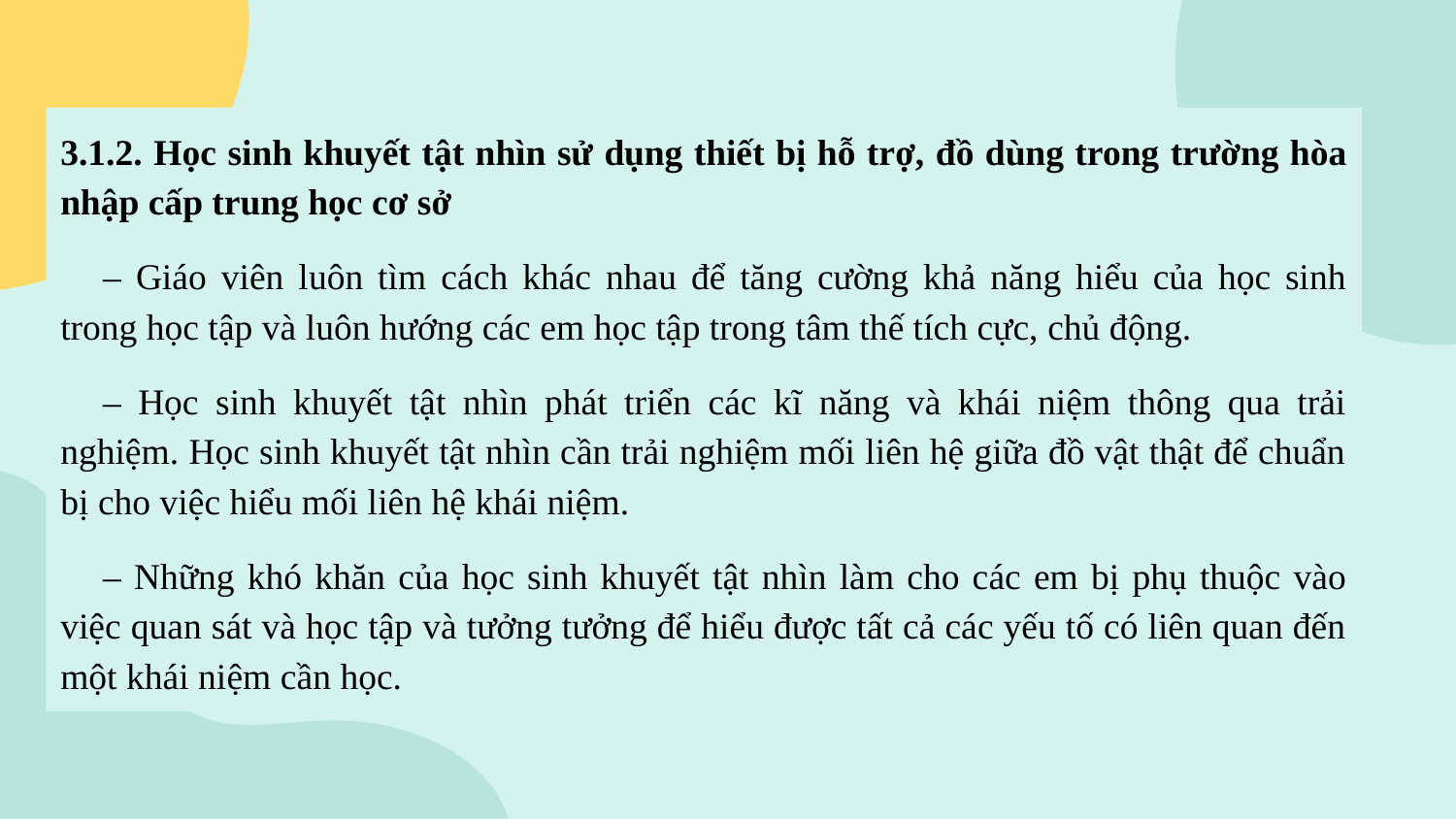

3.1.2. Học sinh khuyết tật nhìn sử dụng thiết bị hỗ trợ, đồ dùng trong trường hòa nhập cấp trung học cơ sở
– Giáo viên luôn tìm cách khác nhau để tăng cường khả năng hiểu của học sinh trong học tập và luôn hướng các em học tập trong tâm thế tích cực, chủ động.
– Học sinh khuyết tật nhìn phát triển các kĩ năng và khái niệm thông qua trải nghiệm. Học sinh khuyết tật nhìn cần trải nghiệm mối liên hệ giữa đồ vật thật để chuẩn bị cho việc hiểu mối liên hệ khái niệm.
– Những khó khăn của học sinh khuyết tật nhìn làm cho các em bị phụ thuộc vào việc quan sát và học tập và tưởng tưởng để hiểu được tất cả các yếu tố có liên quan đến một khái niệm cần học.